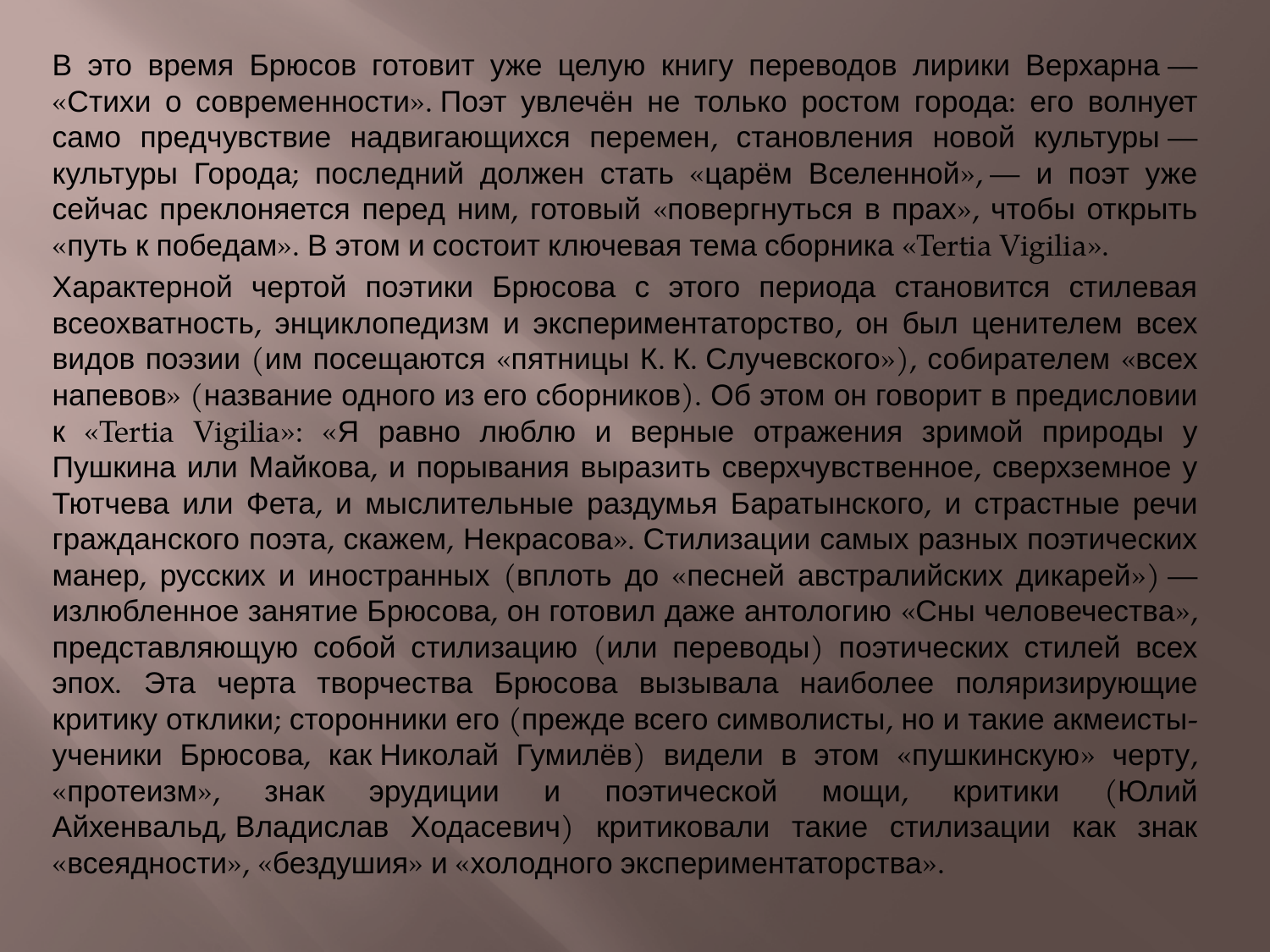

В это время Брюсов готовит уже целую книгу переводов лирики Верхарна — «Стихи о современности». Поэт увлечён не только ростом города: его волнует само предчувствие надвигающихся перемен, становления новой культуры — культуры Города; последний должен стать «царём Вселенной», — и поэт уже сейчас преклоняется перед ним, готовый «повергнуться в прах», чтобы открыть «путь к победам». В этом и состоит ключевая тема сборника «Tertia Vigilia».
Характерной чертой поэтики Брюсова с этого периода становится стилевая всеохватность, энциклопедизм и экспериментаторство, он был ценителем всех видов поэзии (им посещаются «пятницы К. К. Случевского»), собирателем «всех напевов» (название одного из его сборников). Об этом он говорит в предисловии к «Tertia Vigilia»: «Я равно люблю и верные отражения зримой природы у Пушкина или Майкова, и порывания выразить сверхчувственное, сверхземное у Тютчева или Фета, и мыслительные раздумья Баратынского, и страстные речи гражданского поэта, скажем, Некрасова». Стилизации самых разных поэтических манер, русских и иностранных (вплоть до «песней австралийских дикарей») — излюбленное занятие Брюсова, он готовил даже антологию «Сны человечества», представляющую собой стилизацию (или переводы) поэтических стилей всех эпох. Эта черта творчества Брюсова вызывала наиболее поляризирующие критику отклики; сторонники его (прежде всего символисты, но и такие акмеисты-ученики Брюсова, как Николай Гумилёв) видели в этом «пушкинскую» черту, «протеизм», знак эрудиции и поэтической мощи, критики (Юлий Айхенвальд, Владислав Ходасевич) критиковали такие стилизации как знак «всеядности», «бездушия» и «холодного экспериментаторства».